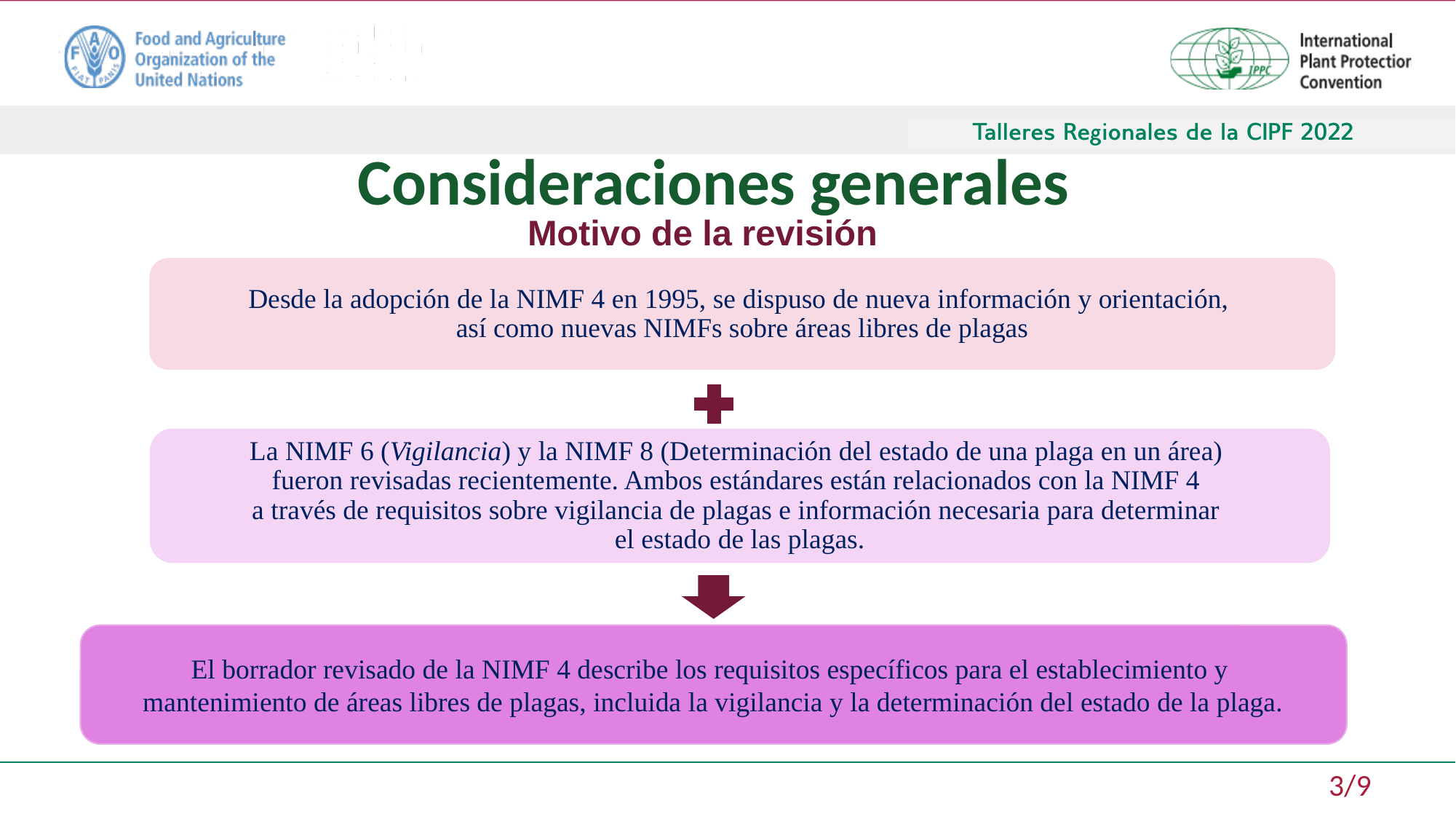

Talleres Regionales de la CIPF 2022
Consideraciones generales
Motivo de la revisión
Desde la adopción de la NIMF 4 en 1995, se dispuso de nueva información y orientación,
así como nuevas NIMFs sobre áreas libres de plagas

La NIMF 6 (Vigilancia) y la NIMF 8 (Determinación del estado de una plaga en un área)
fueron revisadas recientemente. Ambos estándares están relacionados con la NIMF 4
a través de requisitos sobre vigilancia de plagas e información necesaria para determinar
el estado de las plagas.

El borrador revisado de la NIMF 4 describe los requisitos específicos para el establecimiento y
mantenimiento de áreas libres de plagas, incluida la vigilancia y la determinación del estado de la plaga.